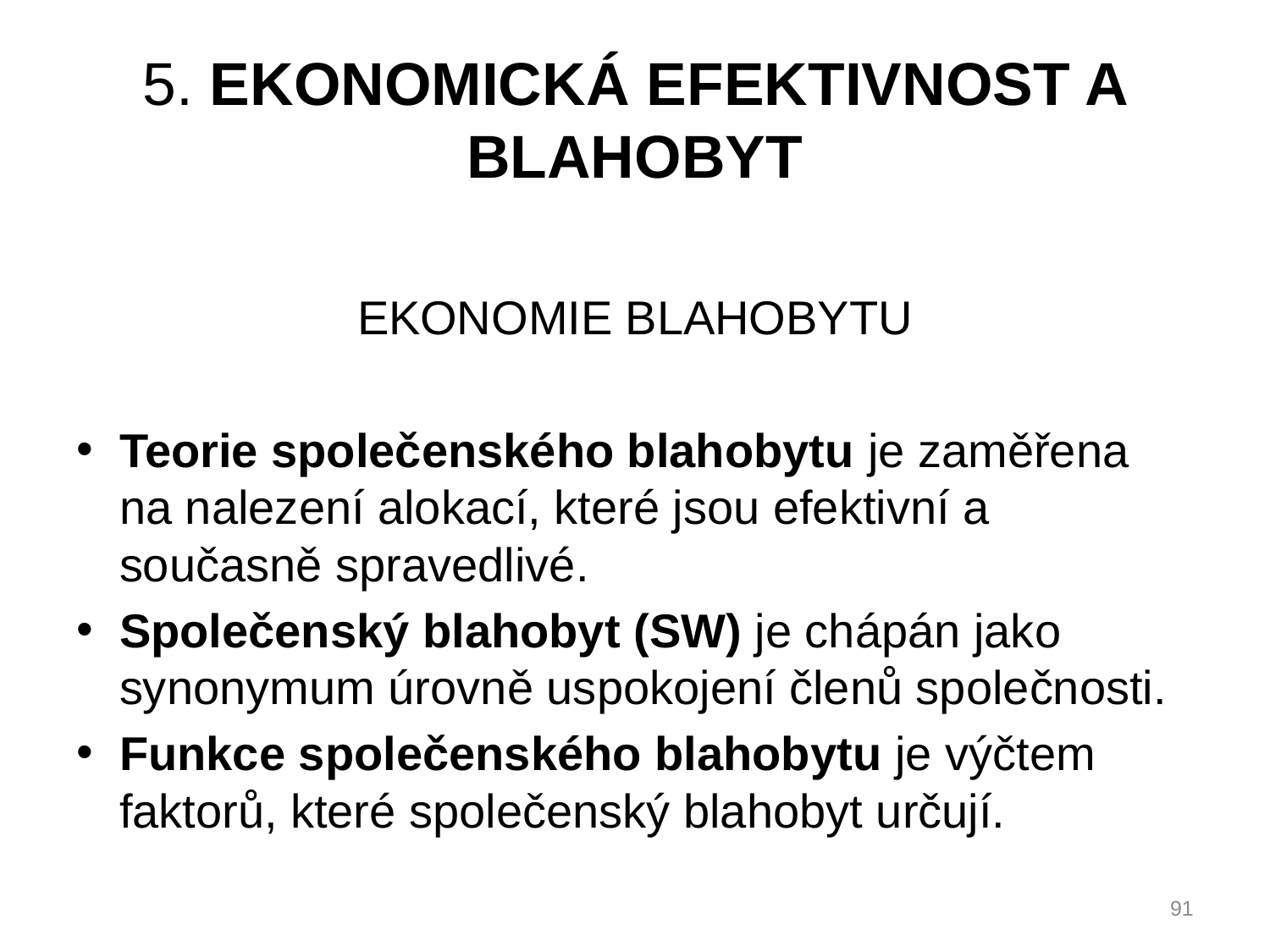

# 5. Ekonomická efektivnost a blahobyt

EKONOMIE BLAHOBYTU

Teorie společenského blahobytu je zaměřena na nalezení alokací, které jsou efektivní a současně spravedlivé.
Společenský blahobyt (SW) je chápán jako synonymum úrovně uspokojení členů společnosti.
Funkce společenského blahobytu je výčtem faktorů, které společenský blahobyt určují.

91